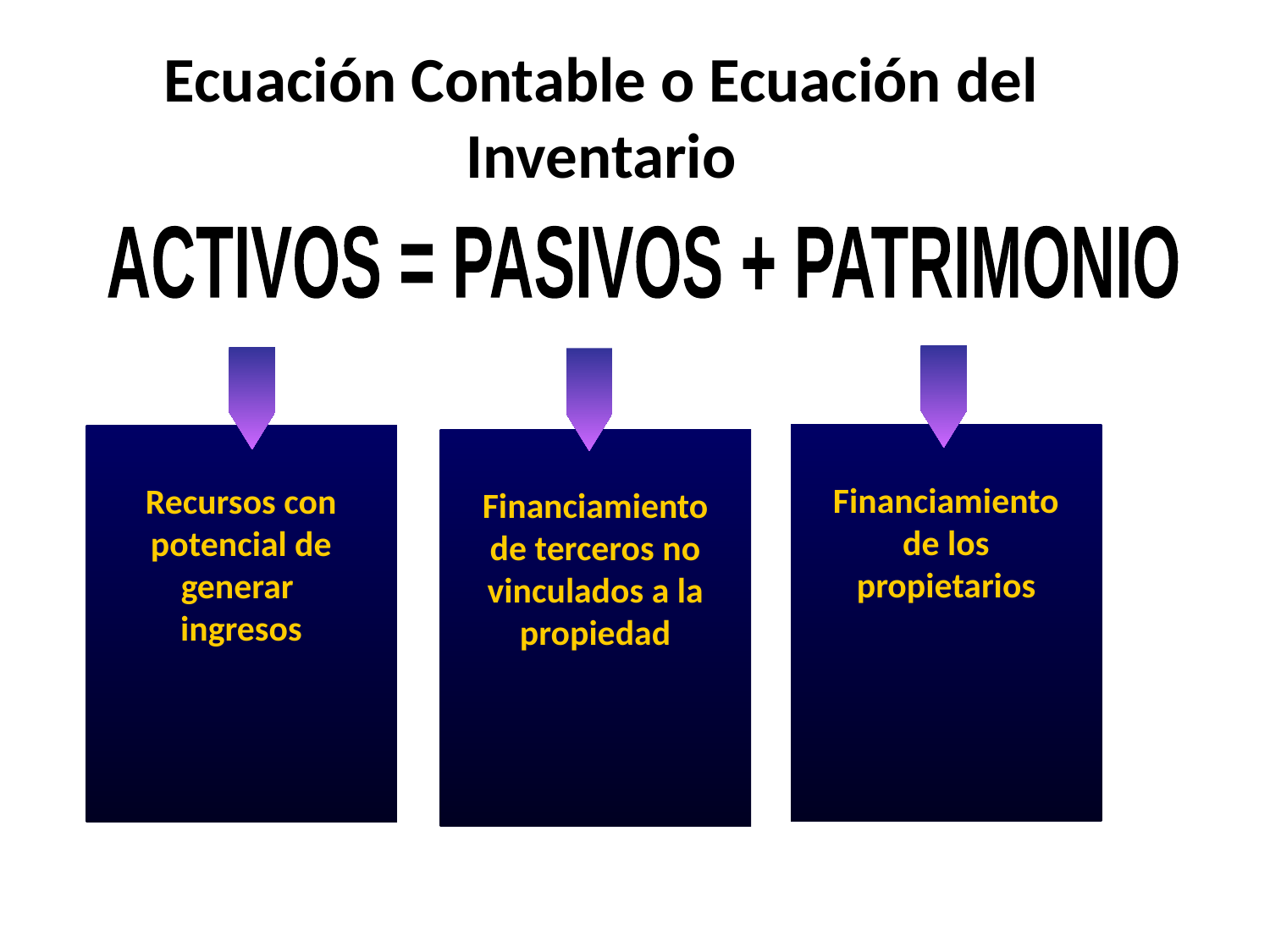

# Ecuación Contable o Ecuación del Inventario
ACTIVOS = PASIVOS + PATRIMONIO

Financiamiento de los propietarios

Recursos con potencial de generar  ingresos

Financiamiento de terceros no vinculados a la propiedad